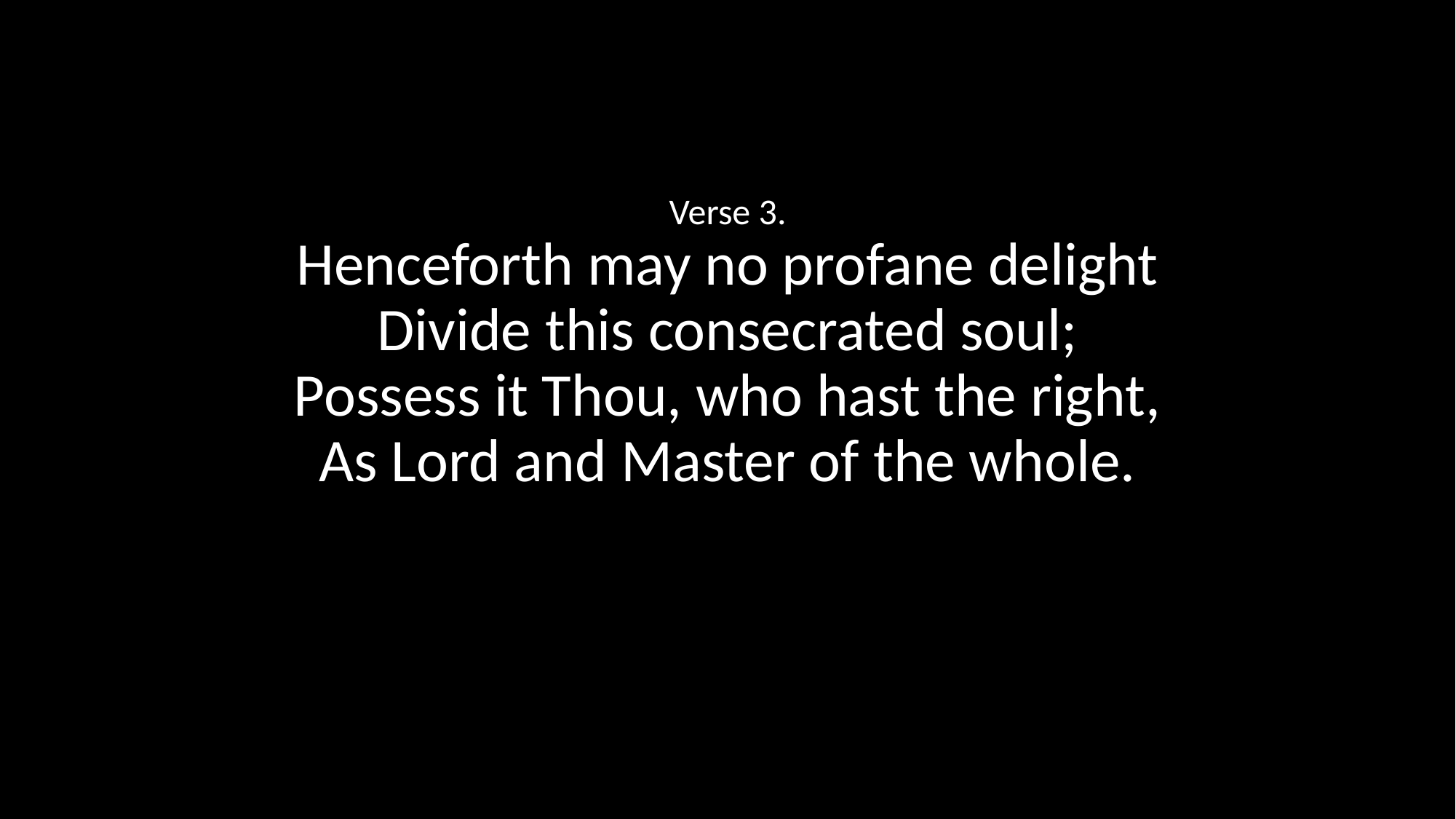

Verse 3.
Henceforth may no profane delight
Divide this consecrated soul;
Possess it Thou, who hast the right,
As Lord and Master of the whole.